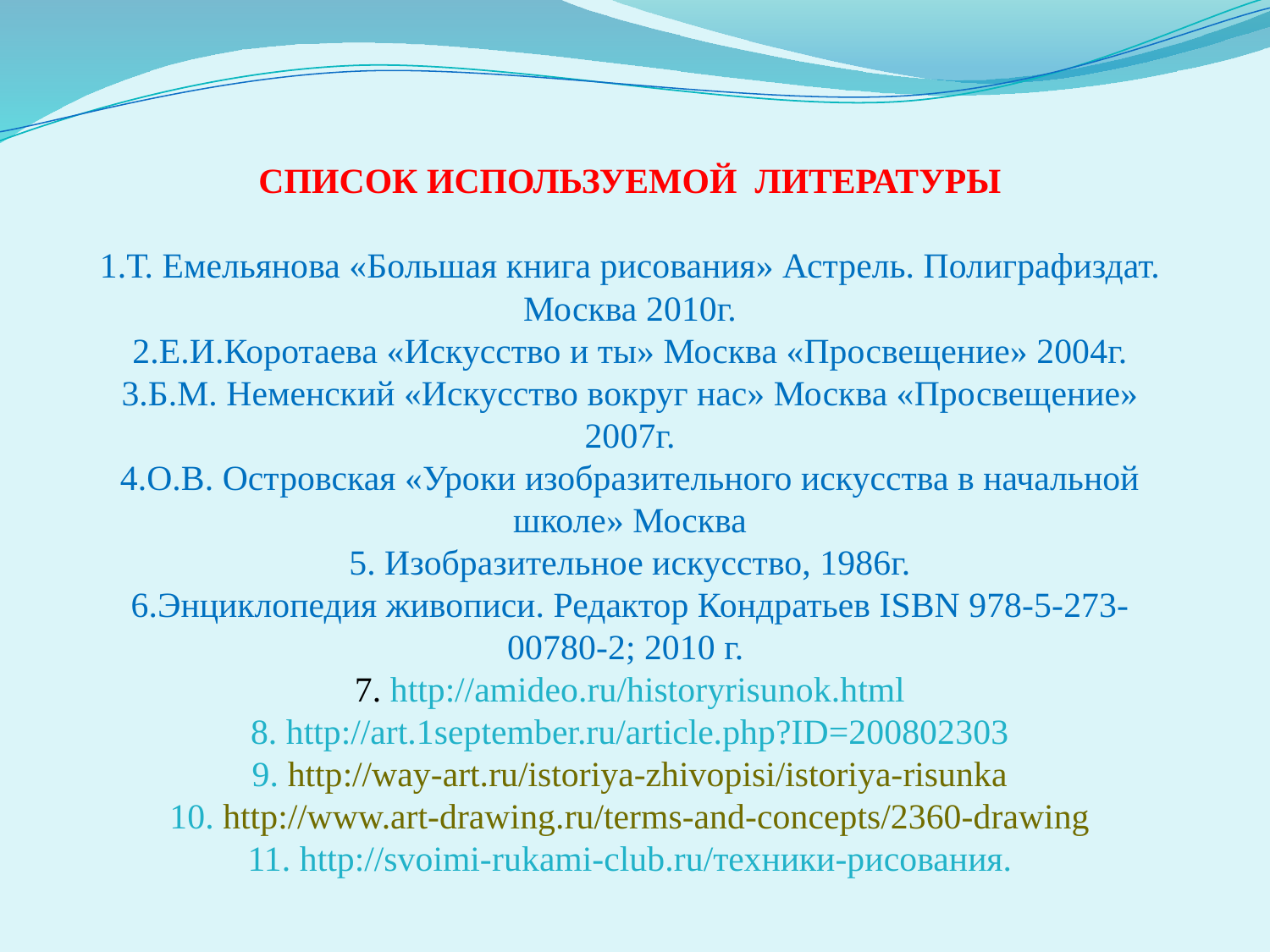

СПИСОК ИСПОЛЬЗУЕМОЙ  ЛИТЕРАТУРЫ

1.Т. Емельянова «Большая книга рисования» Астрель. Полиграфиздат.
Москва 2010г.
2.Е.И.Коротаева «Искусство и ты» Москва «Просвещение» 2004г.
3.Б.М. Неменский «Искусство вокруг нас» Москва «Просвещение» 2007г.
4.О.В. Островская «Уроки изобразительного искусства в начальной школе» Москва
5. Изобразительное искусство, 1986г.
6.Энциклопедия живописи. Редактор Кондратьев ISBN 978-5-273-00780-2; 2010 г.
7. http://amideo.ru/historyrisunok.html
8. http://art.1september.ru/article.php?ID=200802303
9. http://way-art.ru/istoriya-zhivopisi/istoriya-risunka
10. http://www.art-drawing.ru/terms-and-concepts/2360-drawing
11. http://svoimi-rukami-club.ru/техники-рисования.